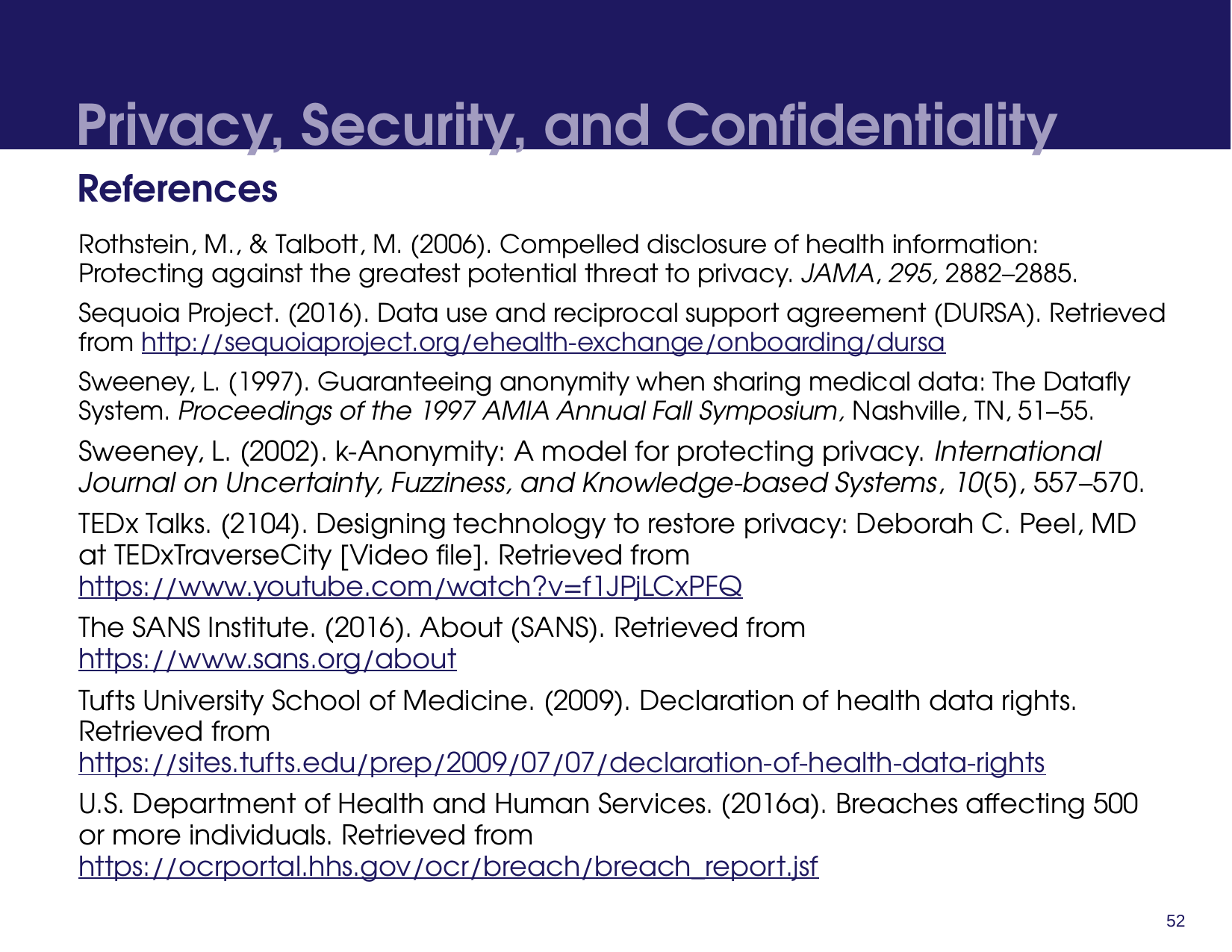

# Privacy, Security, and Confidentiality
References
Rothstein, M., & Talbott, M. (2006). Compelled disclosure of health information: Protecting against the greatest potential threat to privacy. JAMA, 295, 2882–2885.
Sequoia Project. (2016). Data use and reciprocal support agreement (DURSA). Retrieved from http://sequoiaproject.org/ehealth-exchange/onboarding/dursa
Sweeney, L. (1997). Guaranteeing anonymity when sharing medical data: The Datafly System. Proceedings of the 1997 AMIA Annual Fall Symposium, Nashville, TN, 51–55.
Sweeney, L. (2002). k-Anonymity: A model for protecting privacy. International Journal on Uncertainty, Fuzziness, and Knowledge-based Systems, 10(5), 557–570.
TEDx Talks. (2104). Designing technology to restore privacy: Deborah C. Peel, MD at TEDxTraverseCity [Video file]. Retrieved from https://www.youtube.com/watch?v=f1JPjLCxPFQ
The SANS Institute. (2016). About (SANS). Retrieved from https://www.sans.org/about
Tufts University School of Medicine. (2009). Declaration of health data rights. Retrieved from https://sites.tufts.edu/prep/2009/07/07/declaration-of-health-data-rights
U.S. Department of Health and Human Services. (2016a). Breaches affecting 500 or more individuals. Retrieved from https://ocrportal.hhs.gov/ocr/breach/breach_report.jsf

52